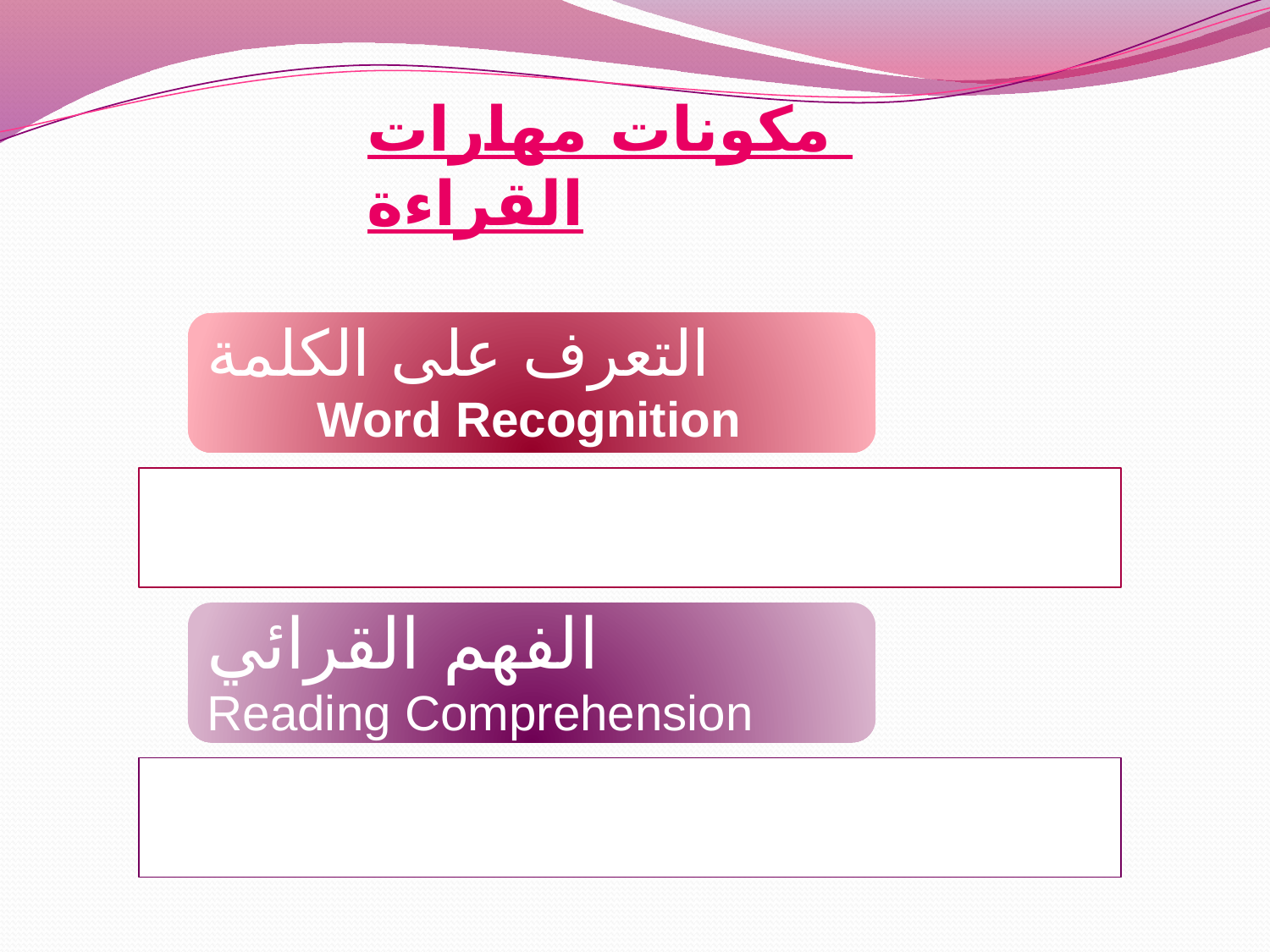

# مكونات مهارات القراءة
التعرف على الكلمة
 Word Recognition
الفهم القرائي
Reading Comprehension